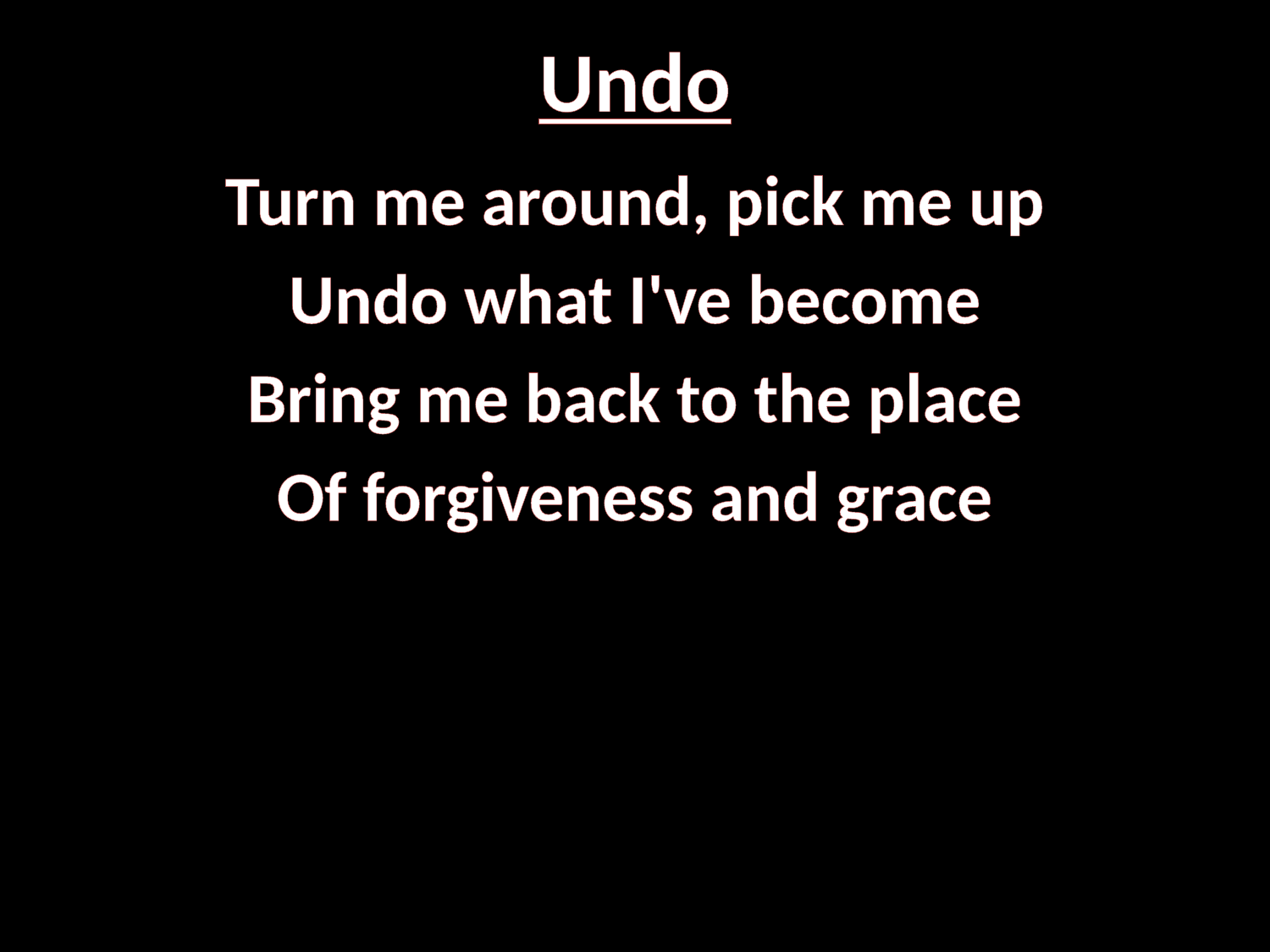

# Undo
Turn me around, pick me up
Undo what I've become
Bring me back to the place
Of forgiveness and grace